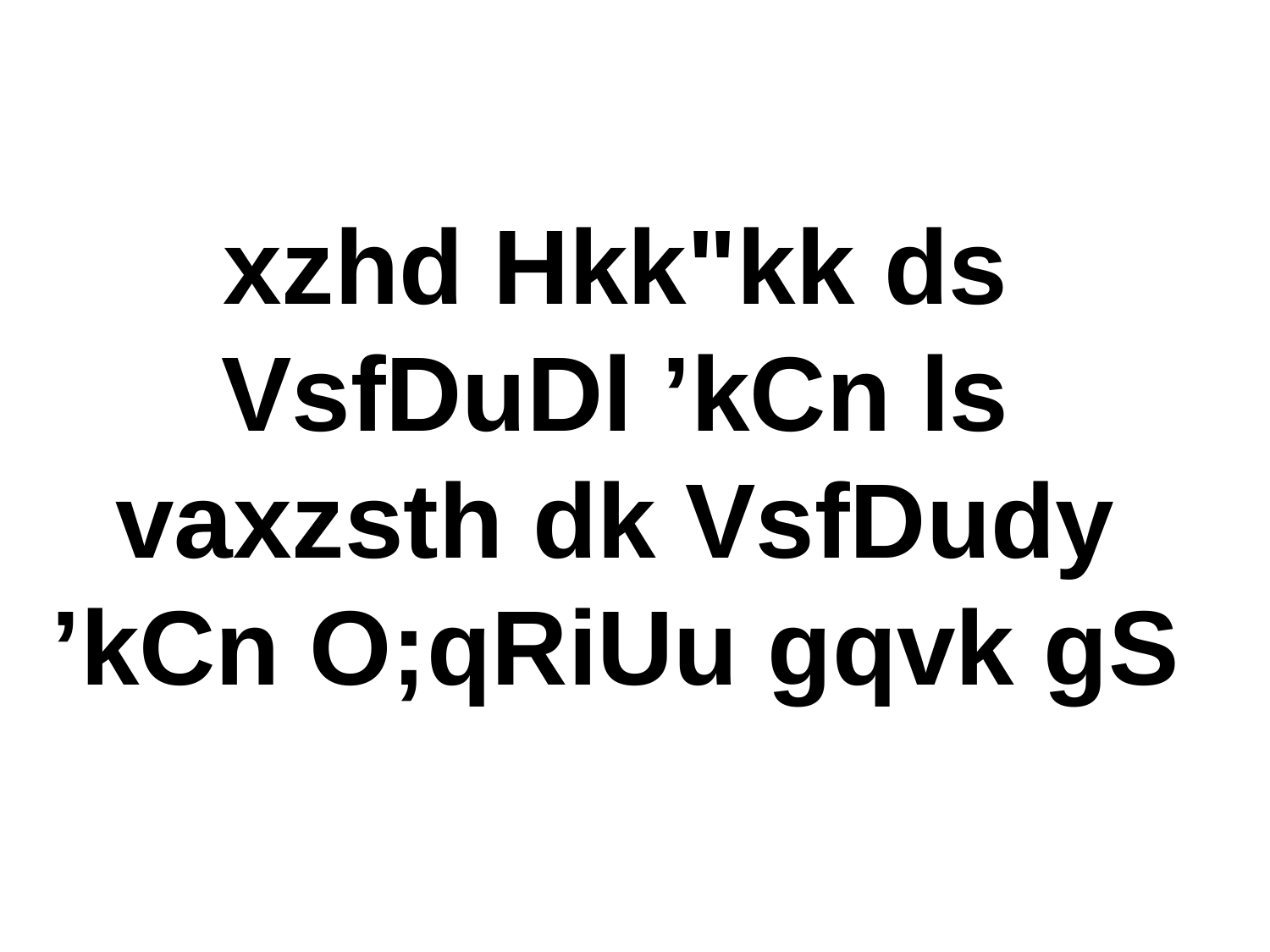

xzhd Hkk"kk ds VsfDuDl ’kCn ls vaxzsth dk VsfDudy ’kCn O;qRiUu gqvk gS